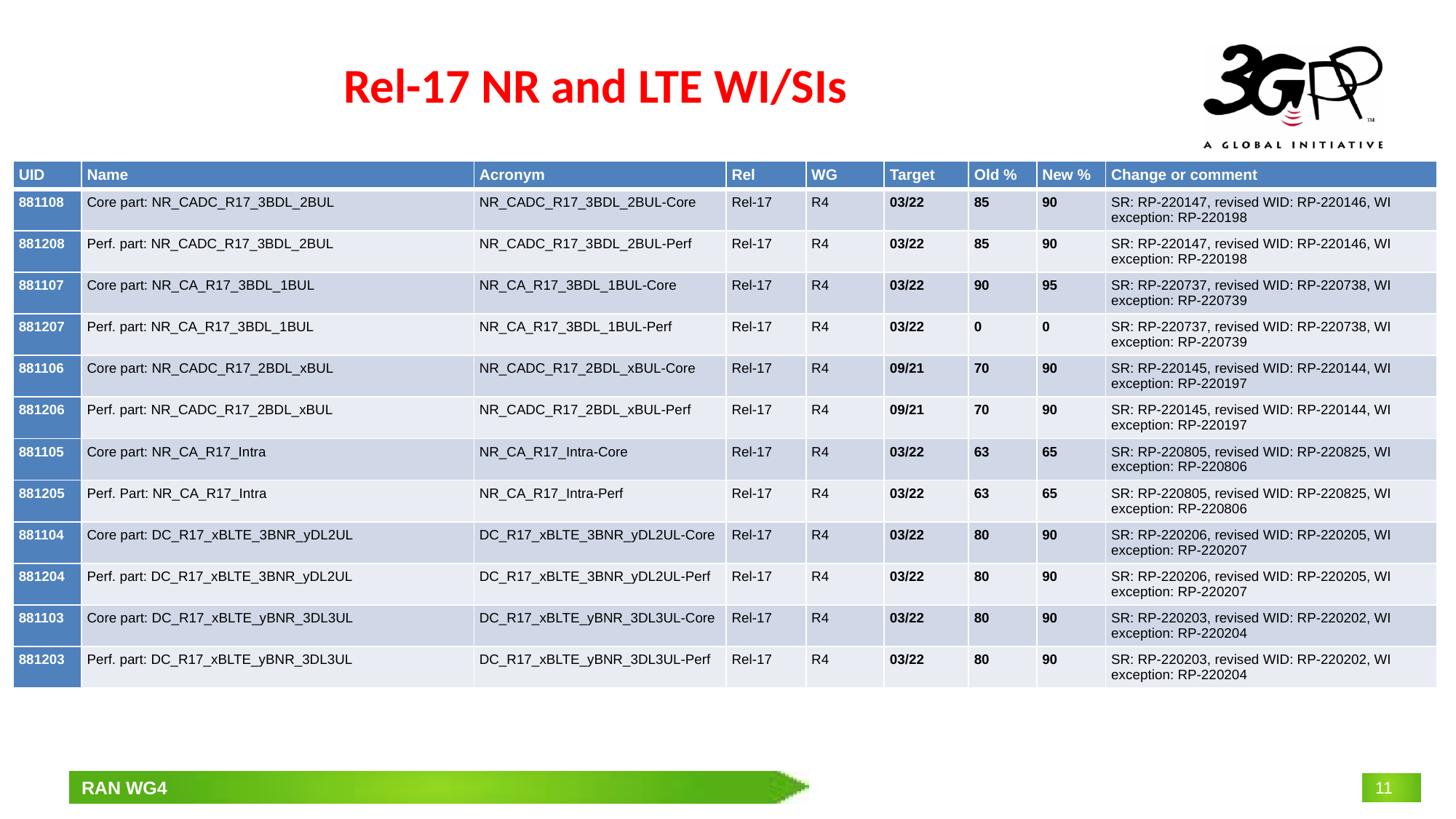

# Rel-17 NR and LTE WI/SIs
| UID | Name | Acronym | Rel | WG | Target | Old % | New % | Change or comment |
| --- | --- | --- | --- | --- | --- | --- | --- | --- |
| 881108 | Core part: NR\_CADC\_R17\_3BDL\_2BUL | NR\_CADC\_R17\_3BDL\_2BUL-Core | Rel-17 | R4 | 03/22 | 85 | 90 | SR: RP-220147, revised WID: RP-220146, WI exception: RP-220198 |
| 881208 | Perf. part: NR\_CADC\_R17\_3BDL\_2BUL | NR\_CADC\_R17\_3BDL\_2BUL-Perf | Rel-17 | R4 | 03/22 | 85 | 90 | SR: RP-220147, revised WID: RP-220146, WI exception: RP-220198 |
| 881107 | Core part: NR\_CA\_R17\_3BDL\_1BUL | NR\_CA\_R17\_3BDL\_1BUL-Core | Rel-17 | R4 | 03/22 | 90 | 95 | SR: RP-220737, revised WID: RP-220738, WI exception: RP-220739 |
| 881207 | Perf. part: NR\_CA\_R17\_3BDL\_1BUL | NR\_CA\_R17\_3BDL\_1BUL-Perf | Rel-17 | R4 | 03/22 | 0 | 0 | SR: RP-220737, revised WID: RP-220738, WI exception: RP-220739 |
| 881106 | Core part: NR\_CADC\_R17\_2BDL\_xBUL | NR\_CADC\_R17\_2BDL\_xBUL-Core | Rel-17 | R4 | 09/21 | 70 | 90 | SR: RP-220145, revised WID: RP-220144, WI exception: RP-220197 |
| 881206 | Perf. part: NR\_CADC\_R17\_2BDL\_xBUL | NR\_CADC\_R17\_2BDL\_xBUL-Perf | Rel-17 | R4 | 09/21 | 70 | 90 | SR: RP-220145, revised WID: RP-220144, WI exception: RP-220197 |
| 881105 | Core part: NR\_CA\_R17\_Intra | NR\_CA\_R17\_Intra-Core | Rel-17 | R4 | 03/22 | 63 | 65 | SR: RP-220805, revised WID: RP-220825, WI exception: RP-220806 |
| 881205 | Perf. Part: NR\_CA\_R17\_Intra | NR\_CA\_R17\_Intra-Perf | Rel-17 | R4 | 03/22 | 63 | 65 | SR: RP-220805, revised WID: RP-220825, WI exception: RP-220806 |
| 881104 | Core part: DC\_R17\_xBLTE\_3BNR\_yDL2UL | DC\_R17\_xBLTE\_3BNR\_yDL2UL-Core | Rel-17 | R4 | 03/22 | 80 | 90 | SR: RP-220206, revised WID: RP-220205, WI exception: RP-220207 |
| 881204 | Perf. part: DC\_R17\_xBLTE\_3BNR\_yDL2UL | DC\_R17\_xBLTE\_3BNR\_yDL2UL-Perf | Rel-17 | R4 | 03/22 | 80 | 90 | SR: RP-220206, revised WID: RP-220205, WI exception: RP-220207 |
| 881103 | Core part: DC\_R17\_xBLTE\_yBNR\_3DL3UL | DC\_R17\_xBLTE\_yBNR\_3DL3UL-Core | Rel-17 | R4 | 03/22 | 80 | 90 | SR: RP-220203, revised WID: RP-220202, WI exception: RP-220204 |
| 881203 | Perf. part: DC\_R17\_xBLTE\_yBNR\_3DL3UL | DC\_R17\_xBLTE\_yBNR\_3DL3UL-Perf | Rel-17 | R4 | 03/22 | 80 | 90 | SR: RP-220203, revised WID: RP-220202, WI exception: RP-220204 |